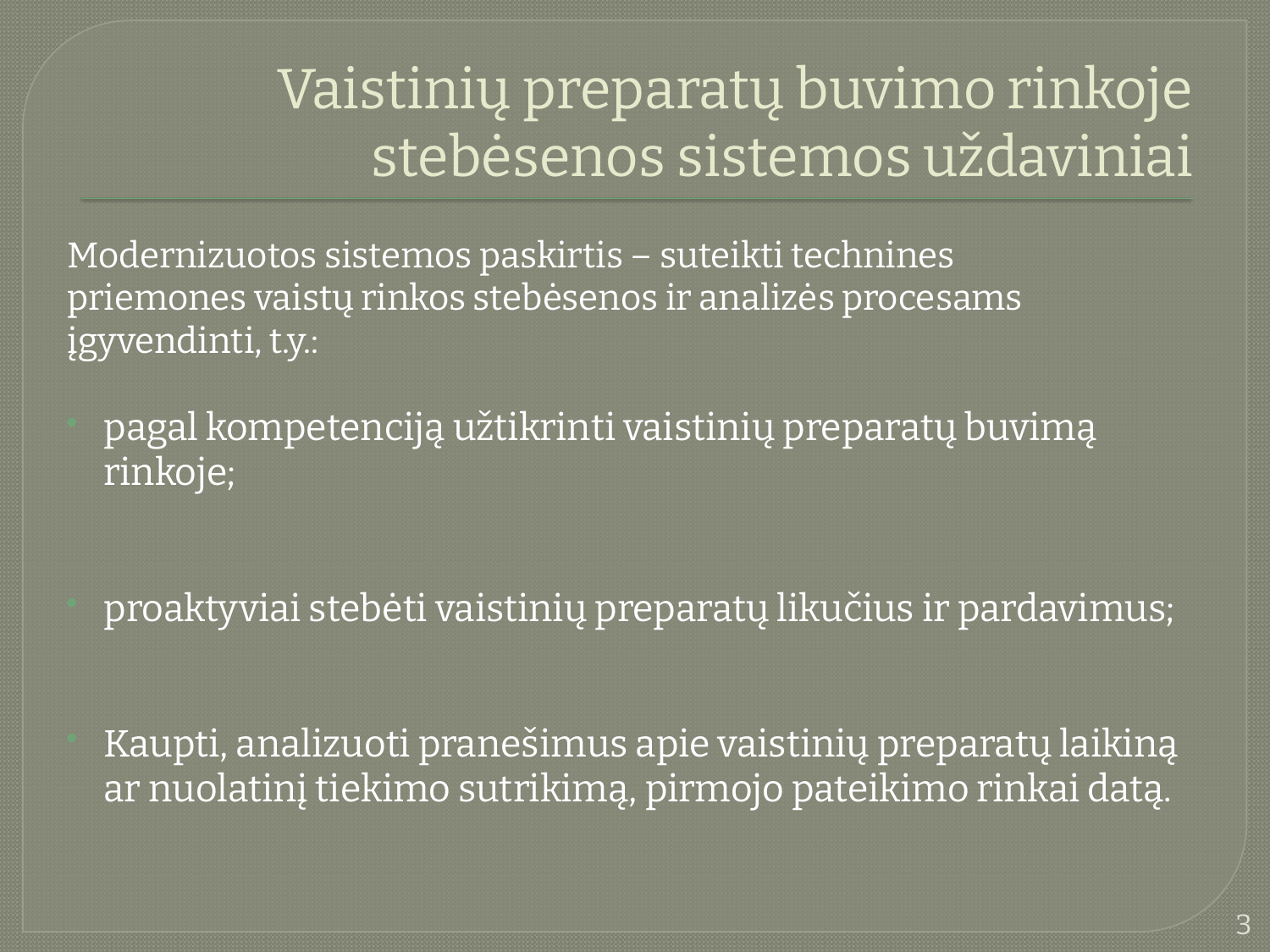

# Vaistinių preparatų buvimo rinkoje stebėsenos sistemos uždaviniai
Modernizuotos sistemos paskirtis – suteikti technines
priemones vaistų rinkos stebėsenos ir analizės procesams
įgyvendinti, t.y.:

pagal kompetenciją užtikrinti vaistinių preparatų buvimą rinkoje;

proaktyviai stebėti vaistinių preparatų likučius ir pardavimus;

Kaupti, analizuoti pranešimus apie vaistinių preparatų laikiną ar nuolatinį tiekimo sutrikimą, pirmojo pateikimo rinkai datą.

3